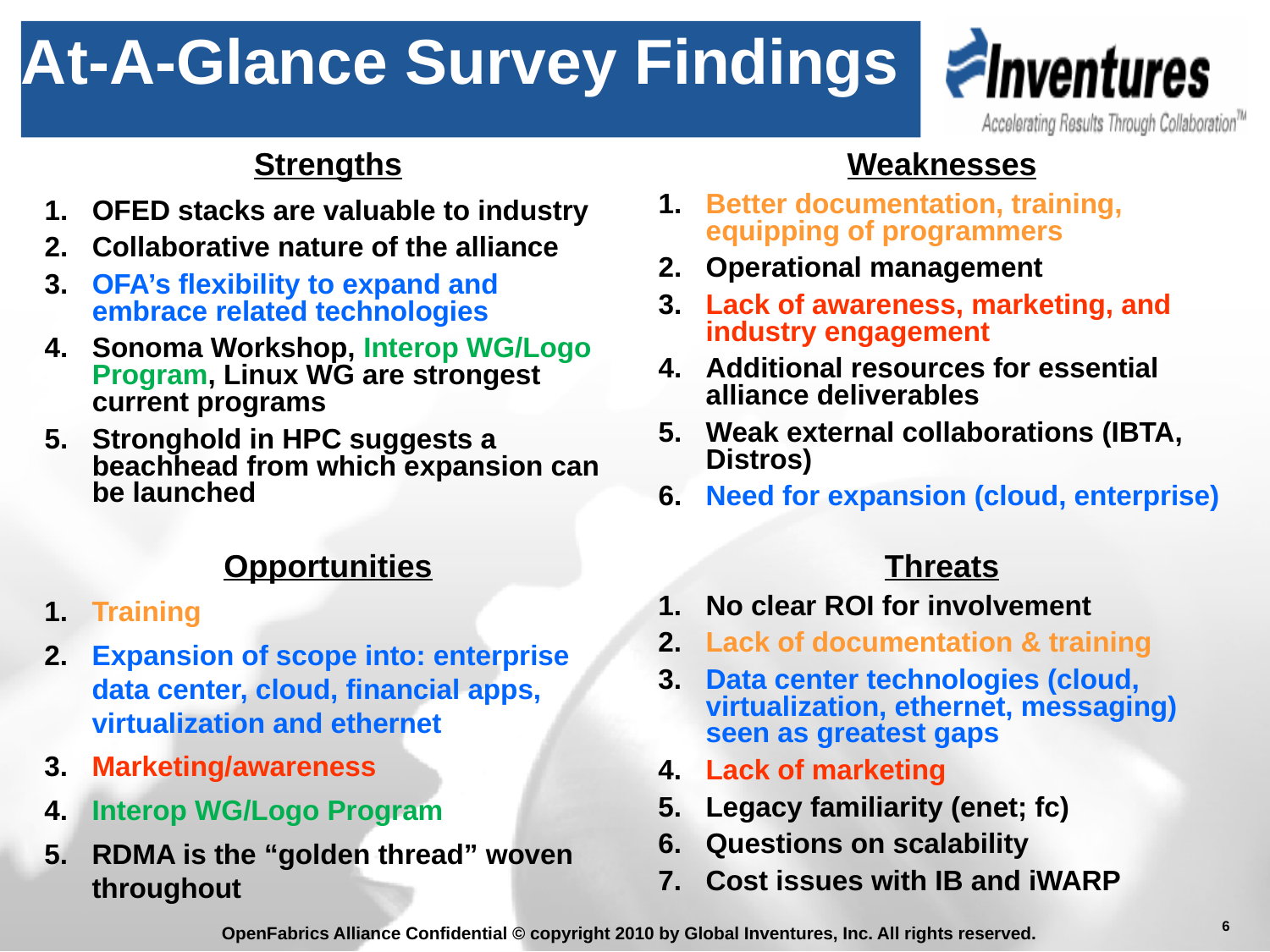

# At-A-Glance Survey Findings
Strengths
OFED stacks are valuable to industry
Collaborative nature of the alliance
OFA’s flexibility to expand and embrace related technologies
Sonoma Workshop, Interop WG/Logo Program, Linux WG are strongest current programs
Stronghold in HPC suggests a beachhead from which expansion can be launched

Weaknesses
Better documentation, training, equipping of programmers
Operational management
Lack of awareness, marketing, and industry engagement
Additional resources for essential alliance deliverables
Weak external collaborations (IBTA, Distros)
Need for expansion (cloud, enterprise)

Opportunities
Training
Expansion of scope into: enterprise data center, cloud, financial apps, virtualization and ethernet
Marketing/awareness
Interop WG/Logo Program
RDMA is the “golden thread” woven throughout
Threats
No clear ROI for involvement
Lack of documentation & training
Data center technologies (cloud, virtualization, ethernet, messaging) seen as greatest gaps
Lack of marketing
Legacy familiarity (enet; fc)
Questions on scalability
Cost issues with IB and iWARP